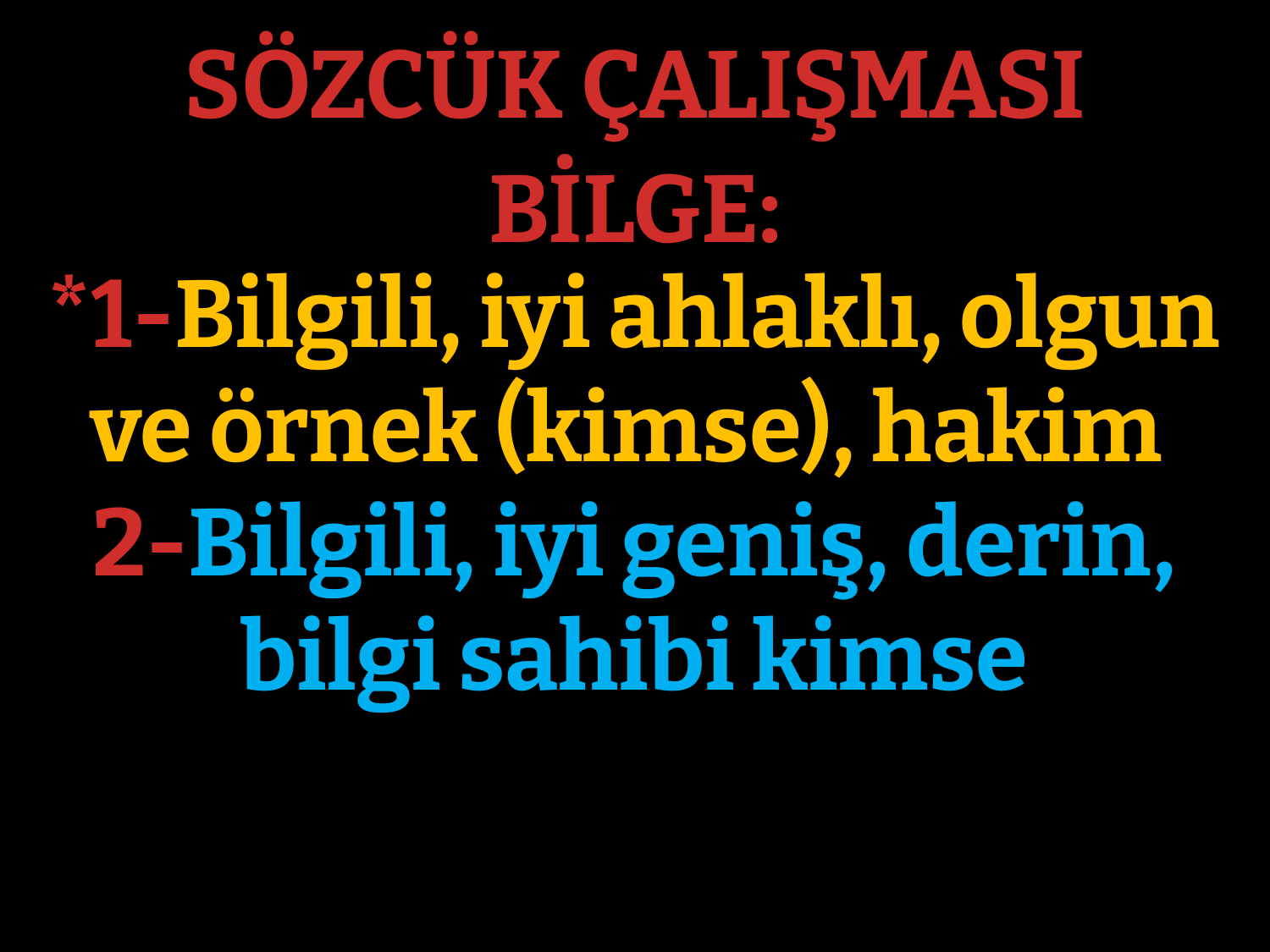

SÖZCÜK ÇALIŞMASI
BİLGE:
*1-Bilgili, iyi ahlaklı, olgun ve örnek (kimse), hakim
2-Bilgili, iyi geniş, derin, bilgi sahibi kimse